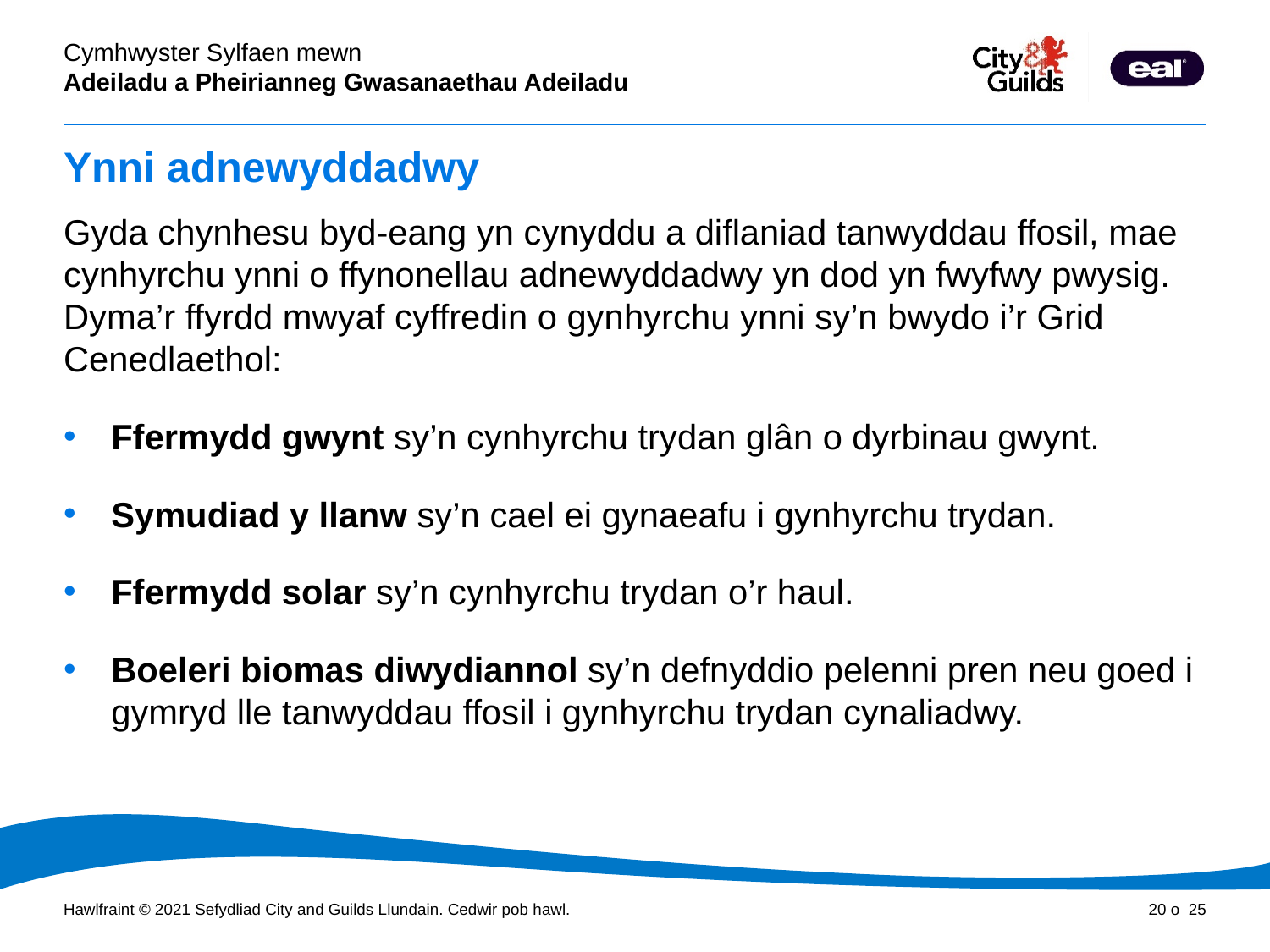

# Ynni adnewyddadwy
Gyda chynhesu byd-eang yn cynyddu a diflaniad tanwyddau ffosil, mae cynhyrchu ynni o ffynonellau adnewyddadwy yn dod yn fwyfwy pwysig. Dyma’r ffyrdd mwyaf cyffredin o gynhyrchu ynni sy’n bwydo i’r Grid Cenedlaethol:
Ffermydd gwynt sy’n cynhyrchu trydan glân o dyrbinau gwynt.
Symudiad y llanw sy’n cael ei gynaeafu i gynhyrchu trydan.
Ffermydd solar sy’n cynhyrchu trydan o’r haul.
Boeleri biomas diwydiannol sy’n defnyddio pelenni pren neu goed i gymryd lle tanwyddau ffosil i gynhyrchu trydan cynaliadwy.